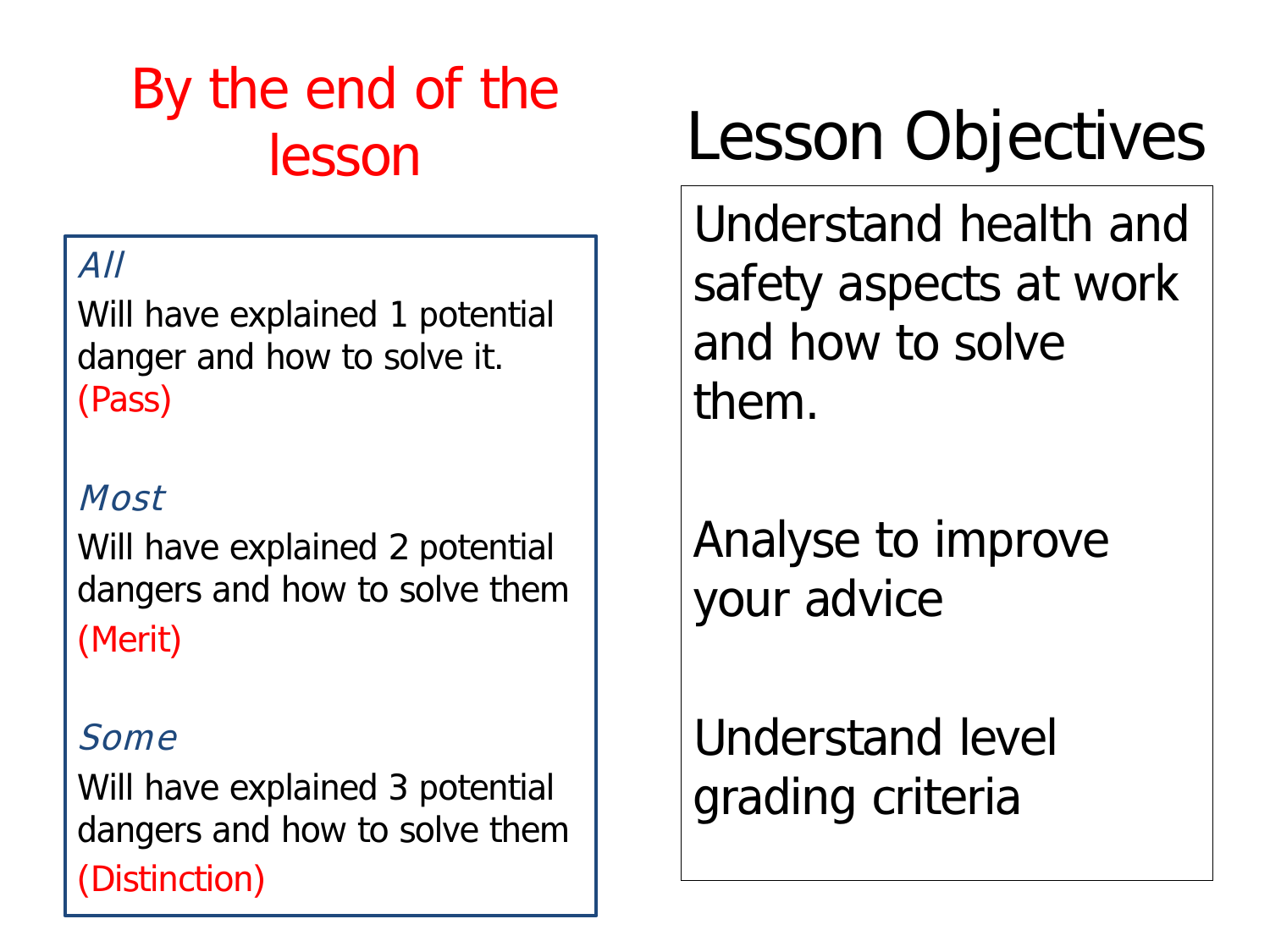

# By the end of the lesson
Lesson Objectives
Understand health and safety aspects at work and how to solve them.

Analyse to improve your advice

Understand level grading criteria

All
Will have explained 1 potential danger and how to solve it. (Pass)

Most
Will have explained 2 potential dangers and how to solve them
(Merit)

Some
Will have explained 3 potential dangers and how to solve them
(Distinction)